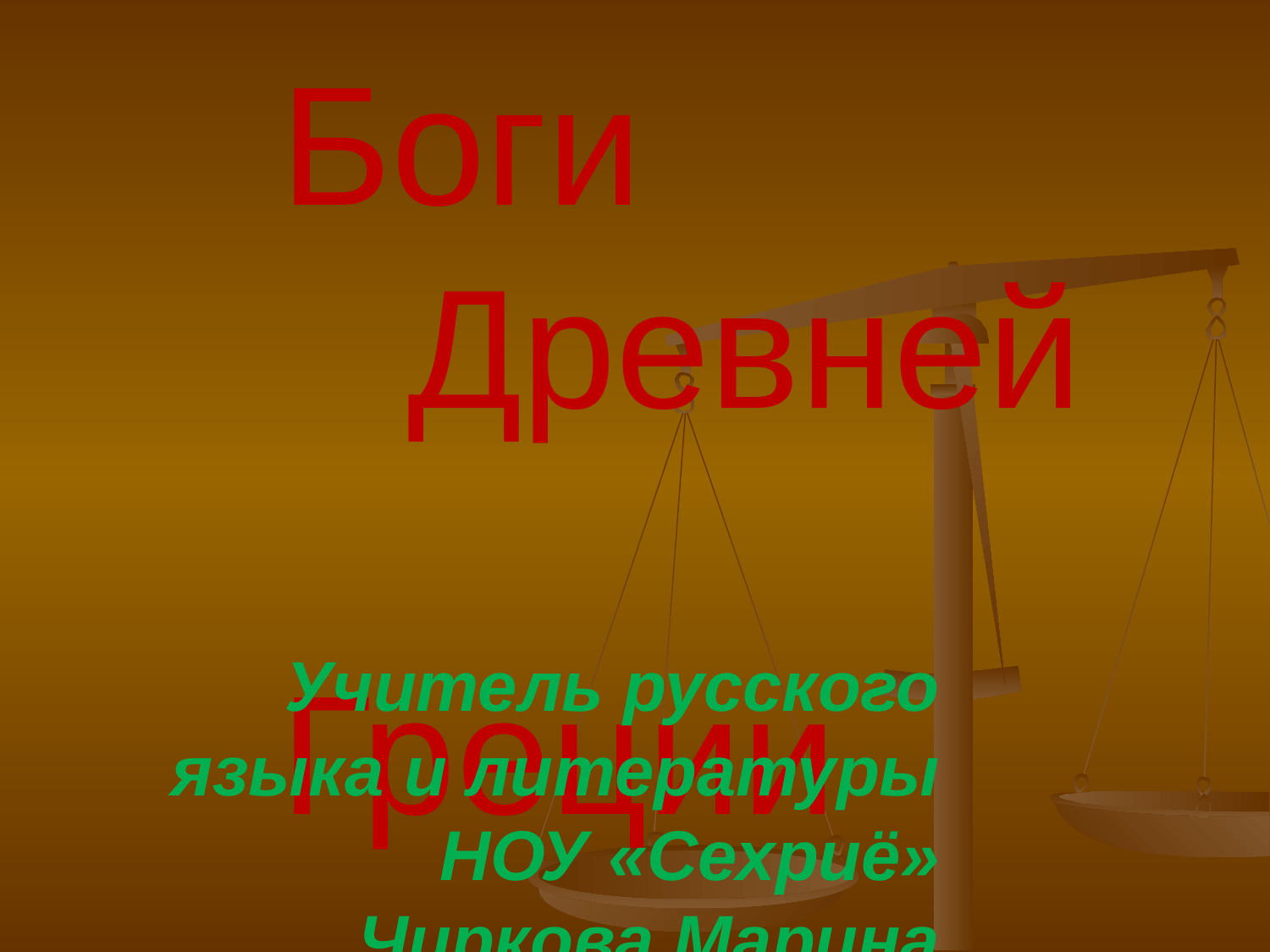

Боги
	Древней
			Греции
Учитель русского языка и литературы НОУ «Сехриё»
Чиркова Марина Владимировна